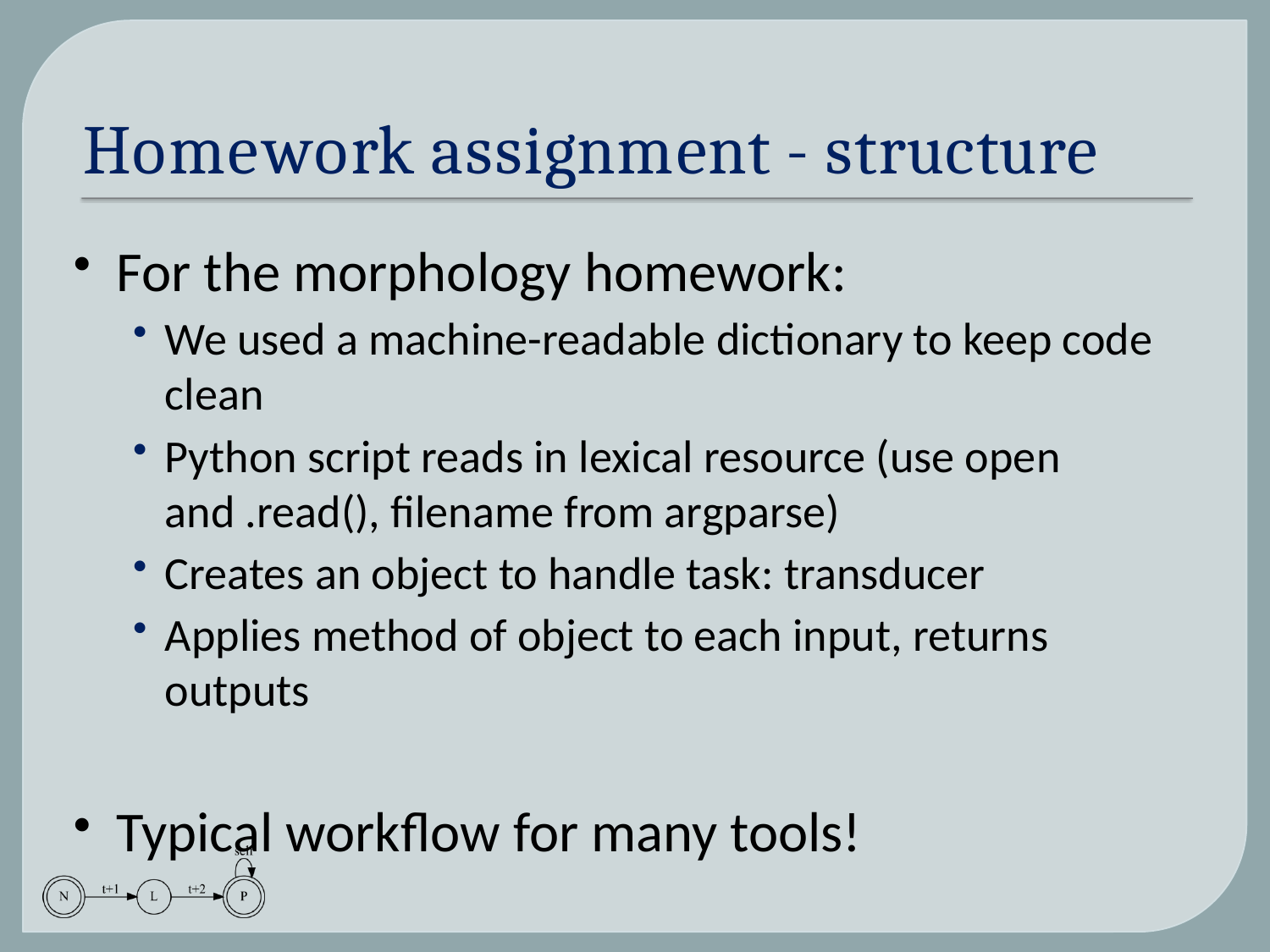

# Homework assignment - structure
For the morphology homework:
We used a machine-readable dictionary to keep code clean
Python script reads in lexical resource (use open and .read(), filename from argparse)
Creates an object to handle task: transducer
Applies method of object to each input, returns outputs

Typical workflow for many tools!